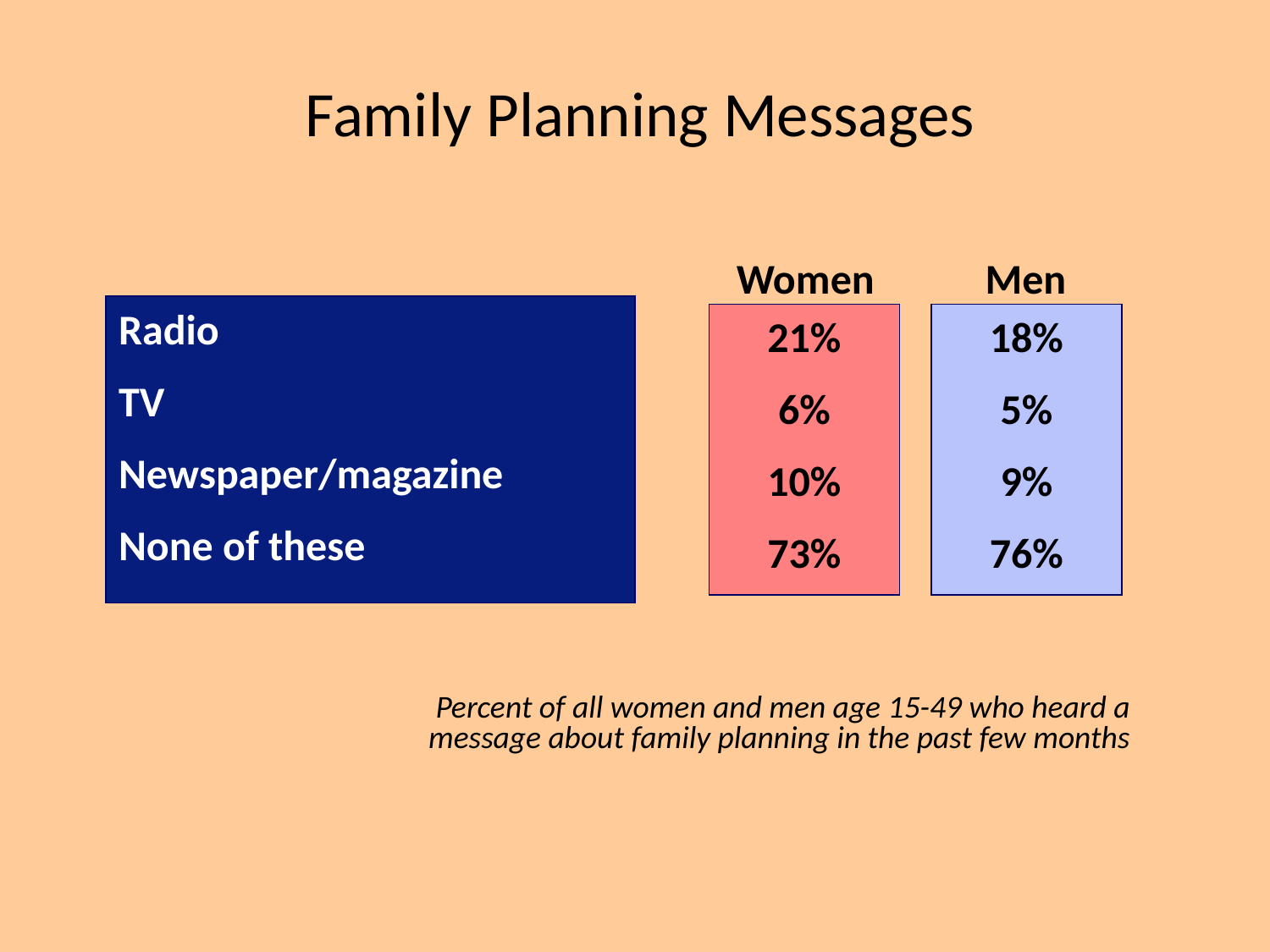

# Family Planning Messages
Women
Men
Radio
TV
Newspaper/magazine
None of these
21%
6%
10%
73%
18%
5%
9%
76%
Percent of all women and men age 15-49 who heard a message about family planning in the past few months